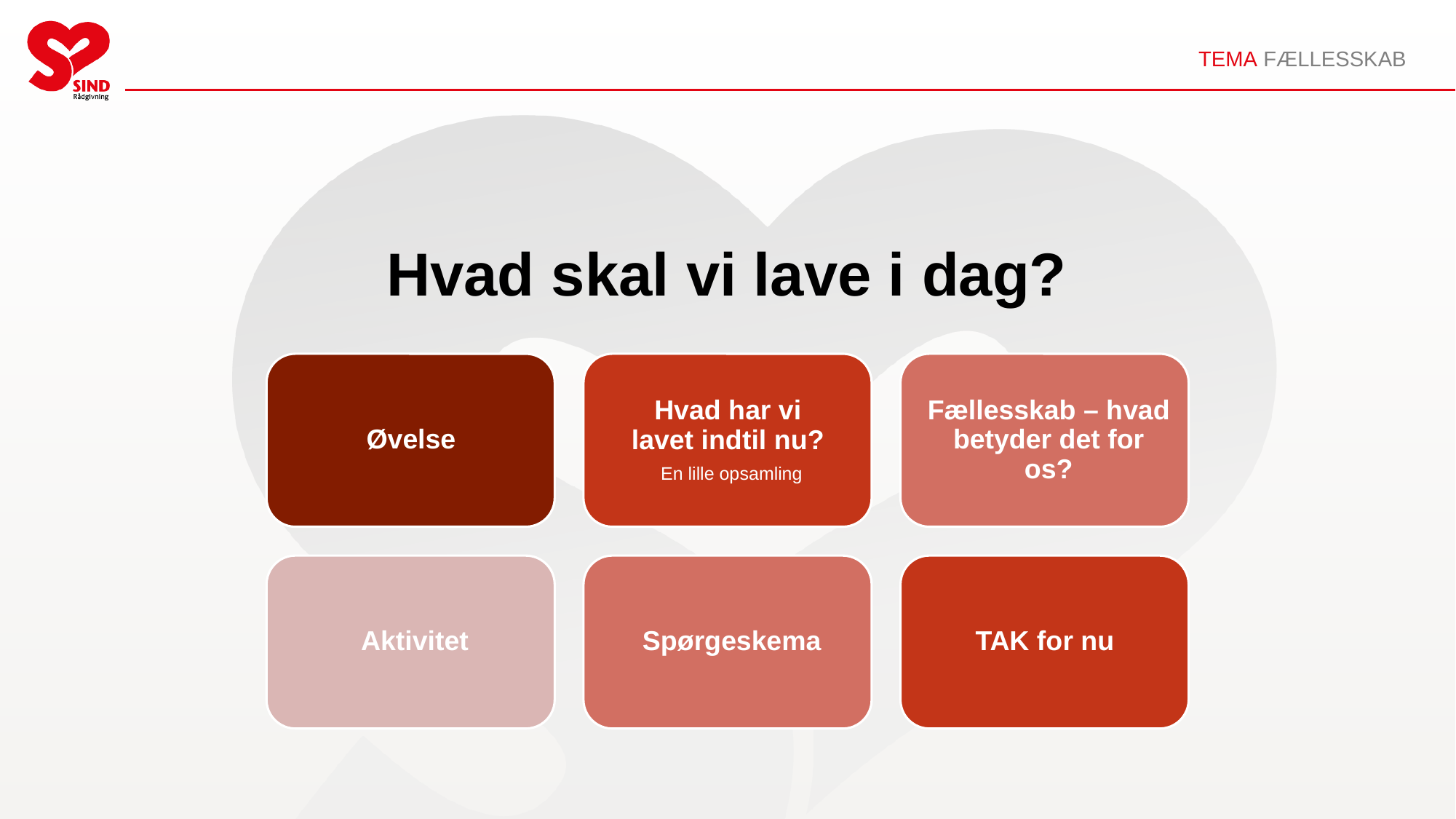

TEMA FÆLLESSKAB
# Hvad skal vi lave i dag?
Øvelse
Hvad har vi
lavet indtil nu?
En lille opsamling
Fællesskab – hvad betyder det for os?
Aktivitet
Spørgeskema
TAK for nu